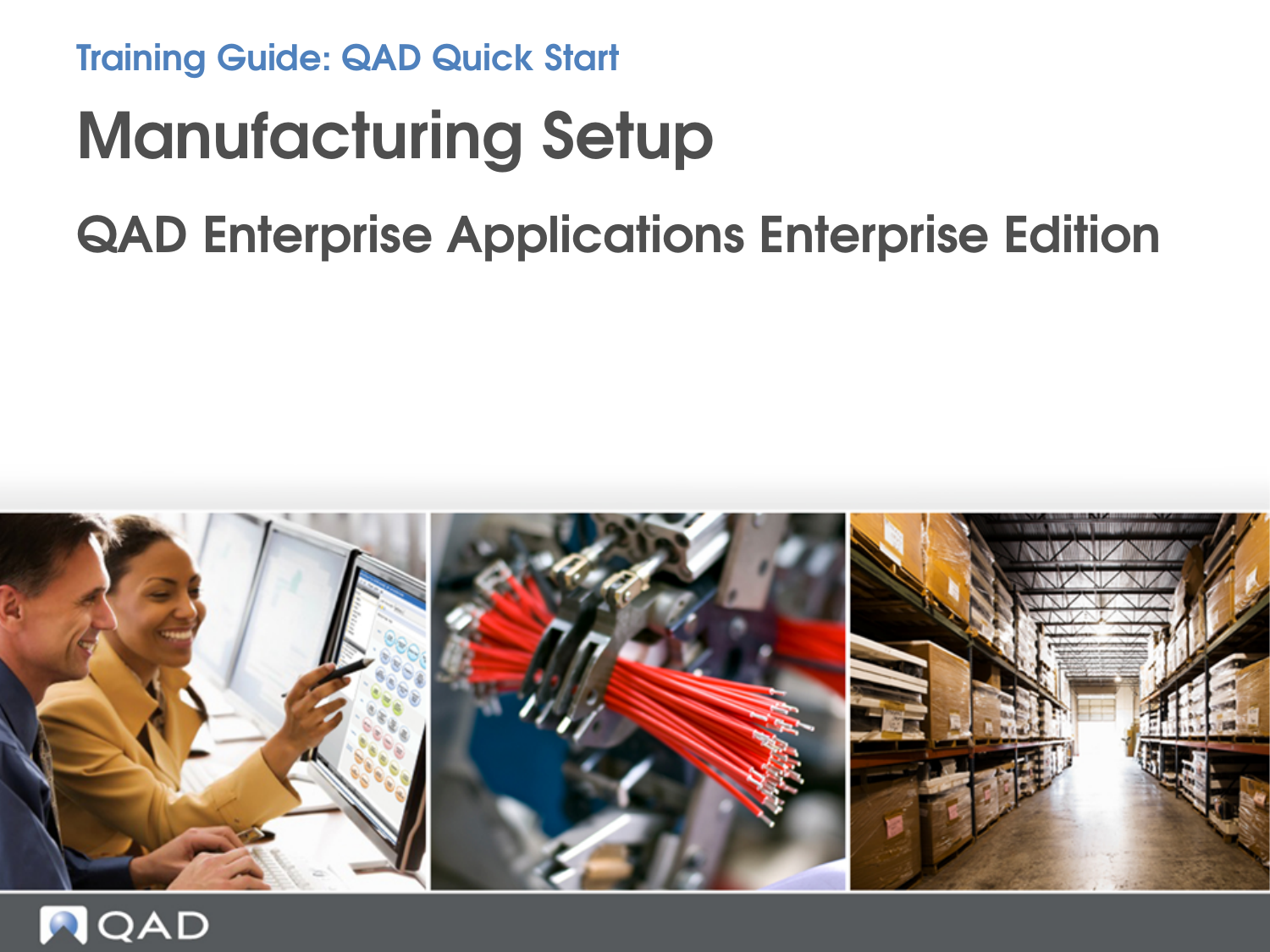

Training Guide: QAD Quick Start
# Manufacturing Setup
QAD Enterprise Applications Enterprise Edition